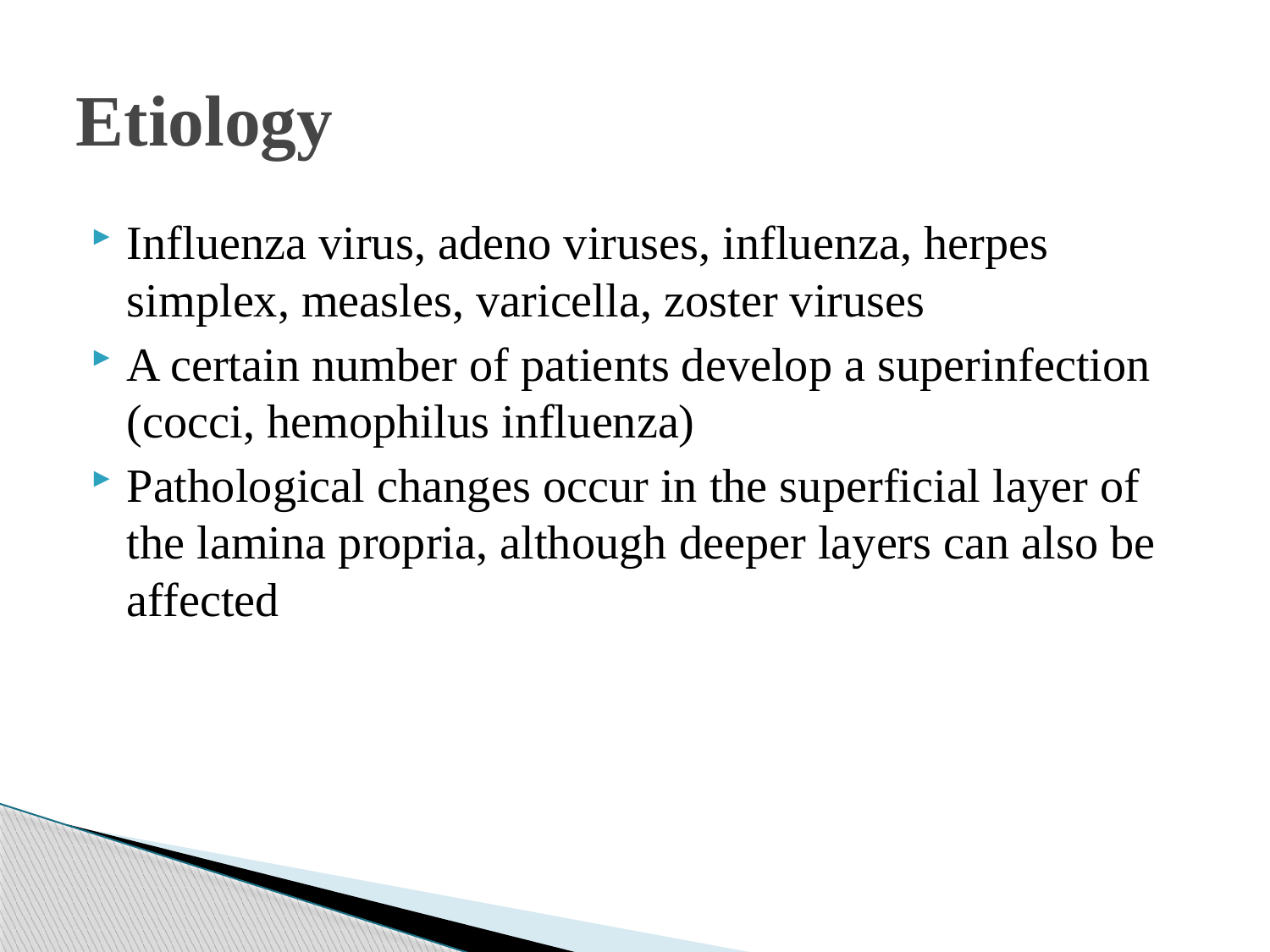

# Etiology
Influenza virus, adeno viruses, influenza, herpes simplex, measles, varicella, zoster viruses
A certain number of patients develop a superinfection (cocci, hemophilus influenza)
Pathological changes occur in the superficial layer of the lamina propria, although deeper layers can also be affected